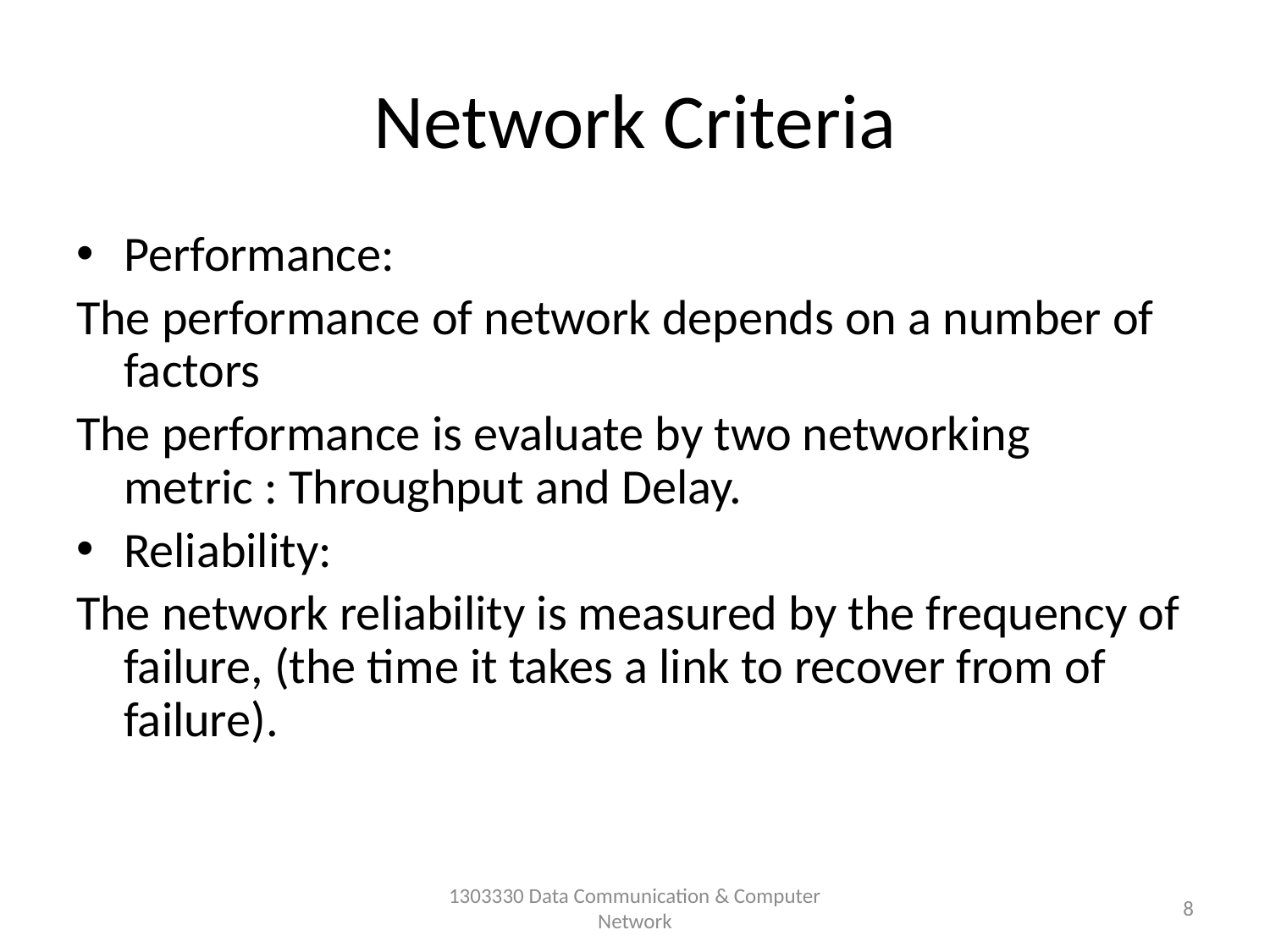

# Network Criteria
Performance:
The performance of network depends on a number of factors
The performance is evaluate by two networking metric : Throughput and Delay.
Reliability:
The network reliability is measured by the frequency of failure, (the time it takes a link to recover from of failure).

1303330 Data Communication & Computer Network
8